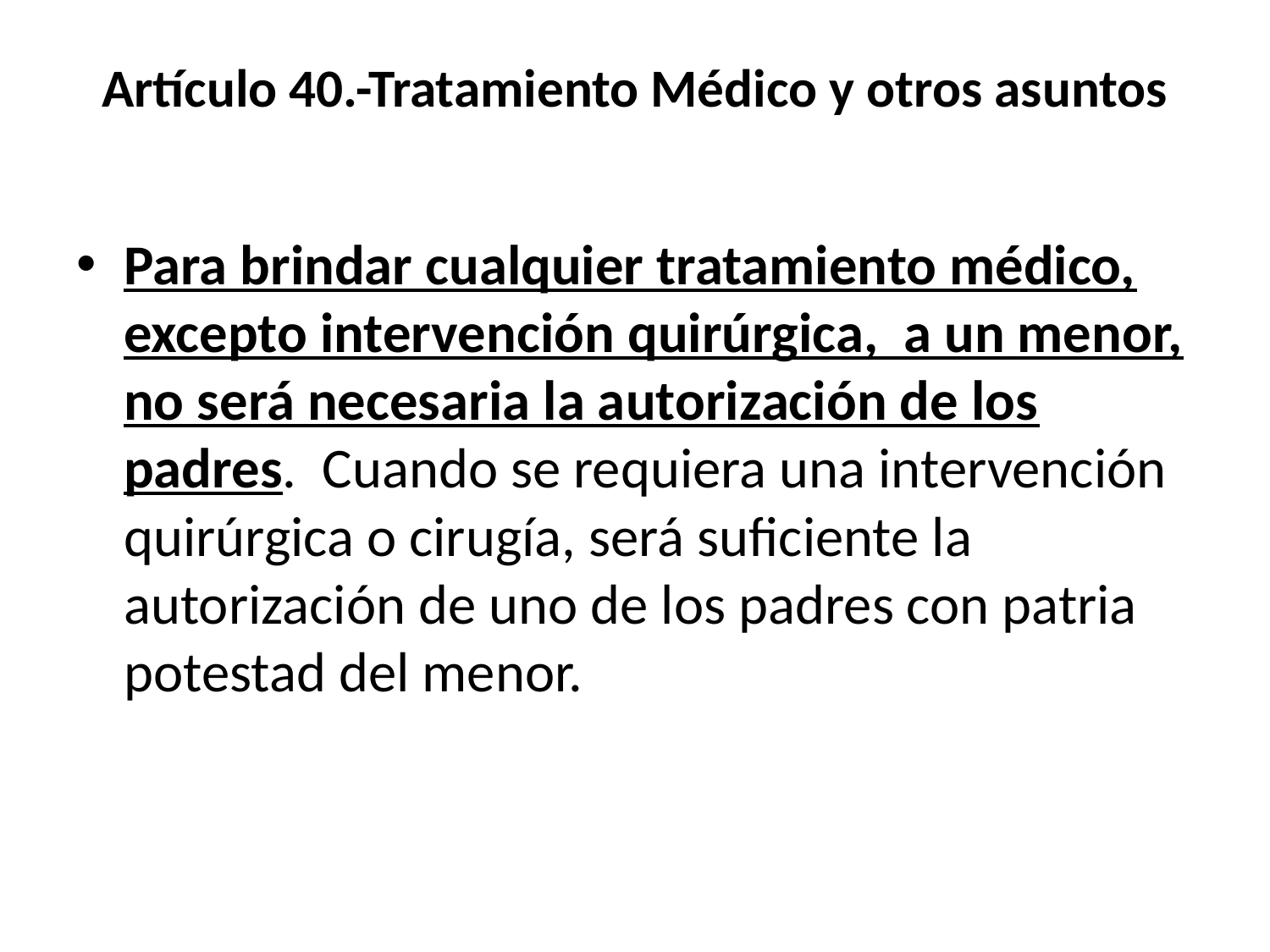

# Artículo 40.-Tratamiento Médico y otros asuntos
Para brindar cualquier tratamiento médico, excepto intervención quirúrgica,  a un menor, no será necesaria la autorización de los padres.  Cuando se requiera una intervención quirúrgica o cirugía, será suficiente la autorización de uno de los padres con patria potestad del menor.